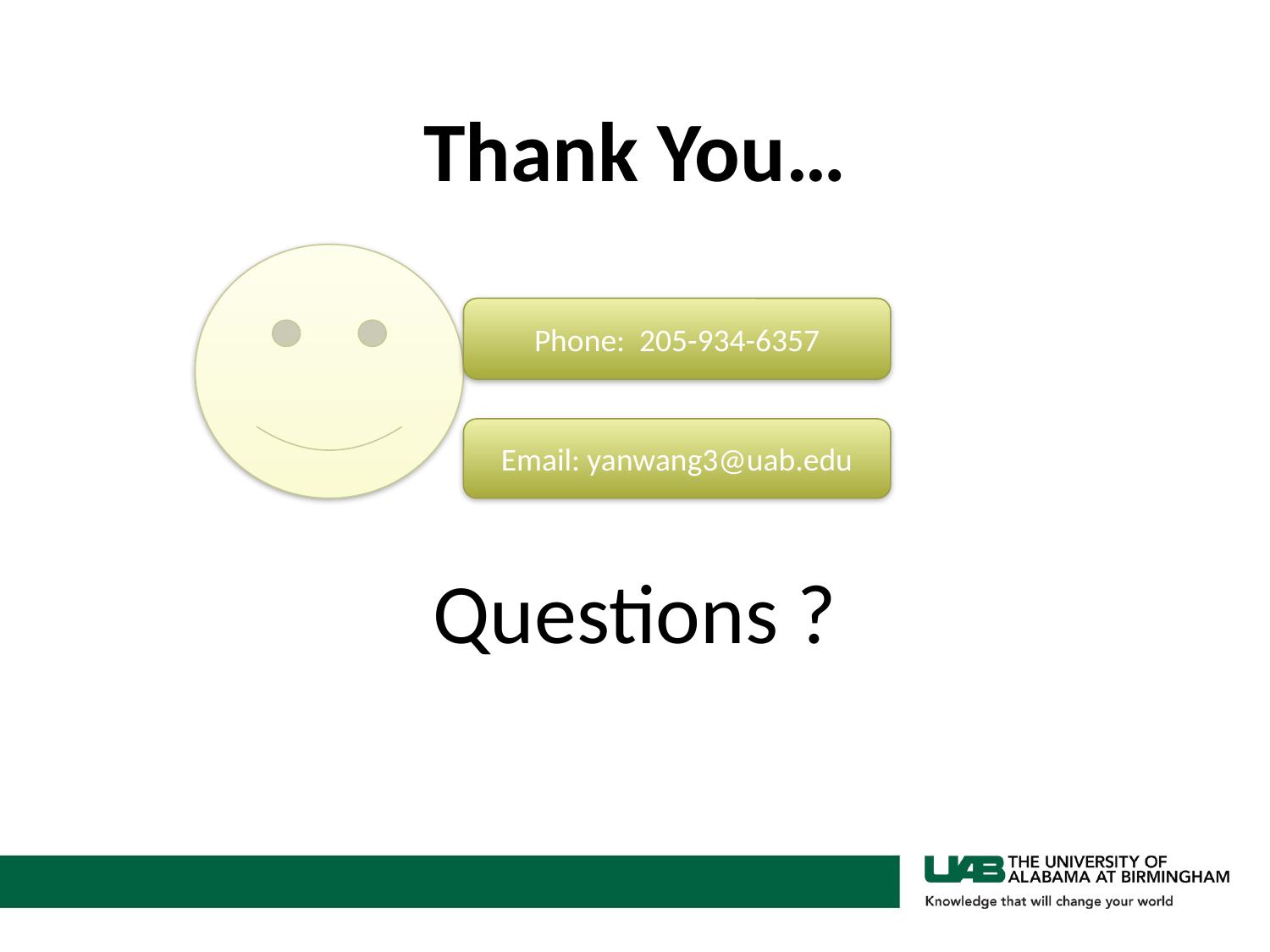

Thank You…

Questions ?

Phone:  205-934-6357
Email: yanwang3@uab.edu